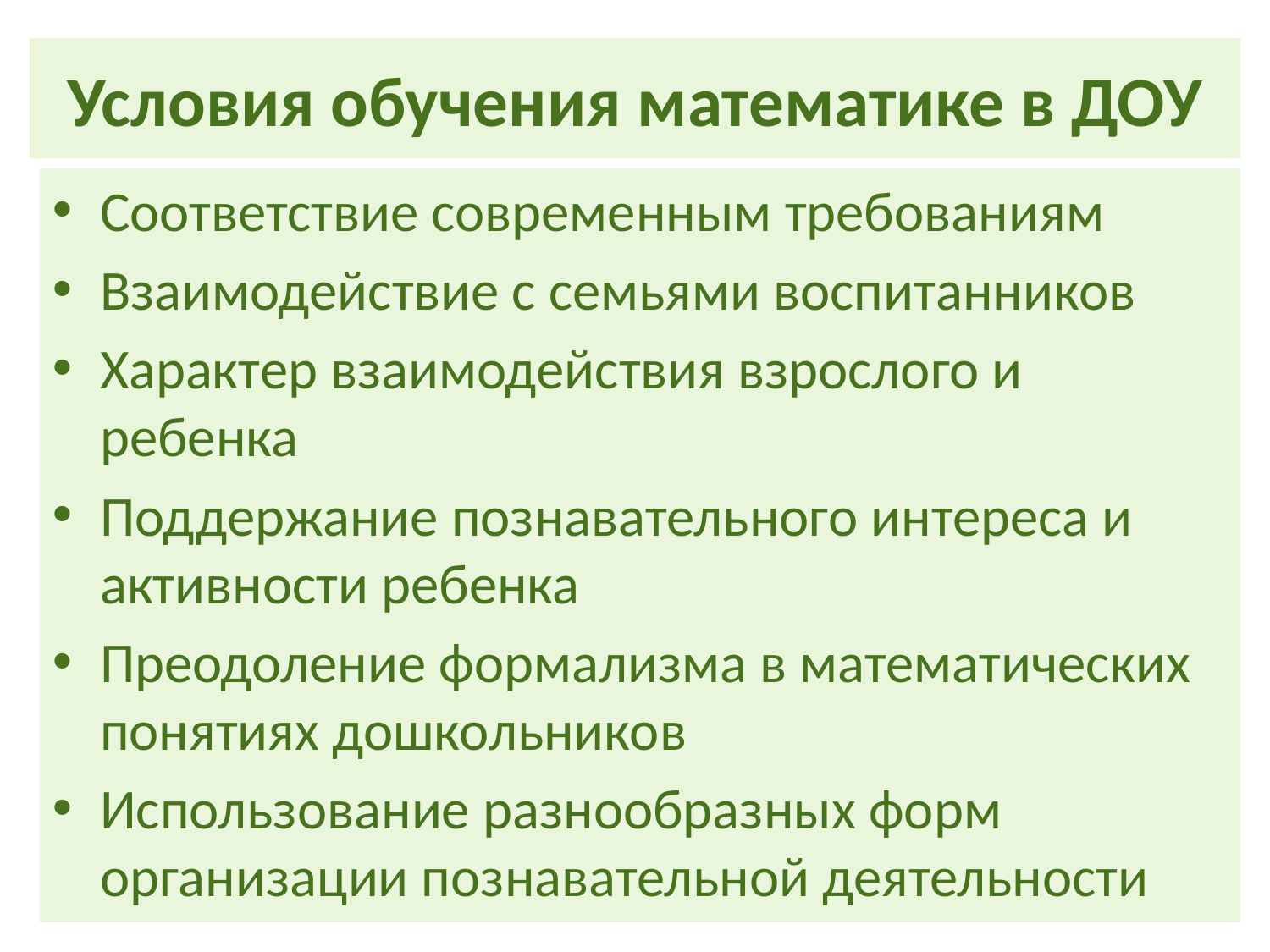

# Условия обучения математике в ДОУ
Соответствие современным требованиям
Взаимодействие с семьями воспитанников
Характер взаимодействия взрослого и ребенка
Поддержание познавательного интереса и активности ребенка
Преодоление формализма в математических понятиях дошкольников
Использование разнообразных форм организации познавательной деятельности